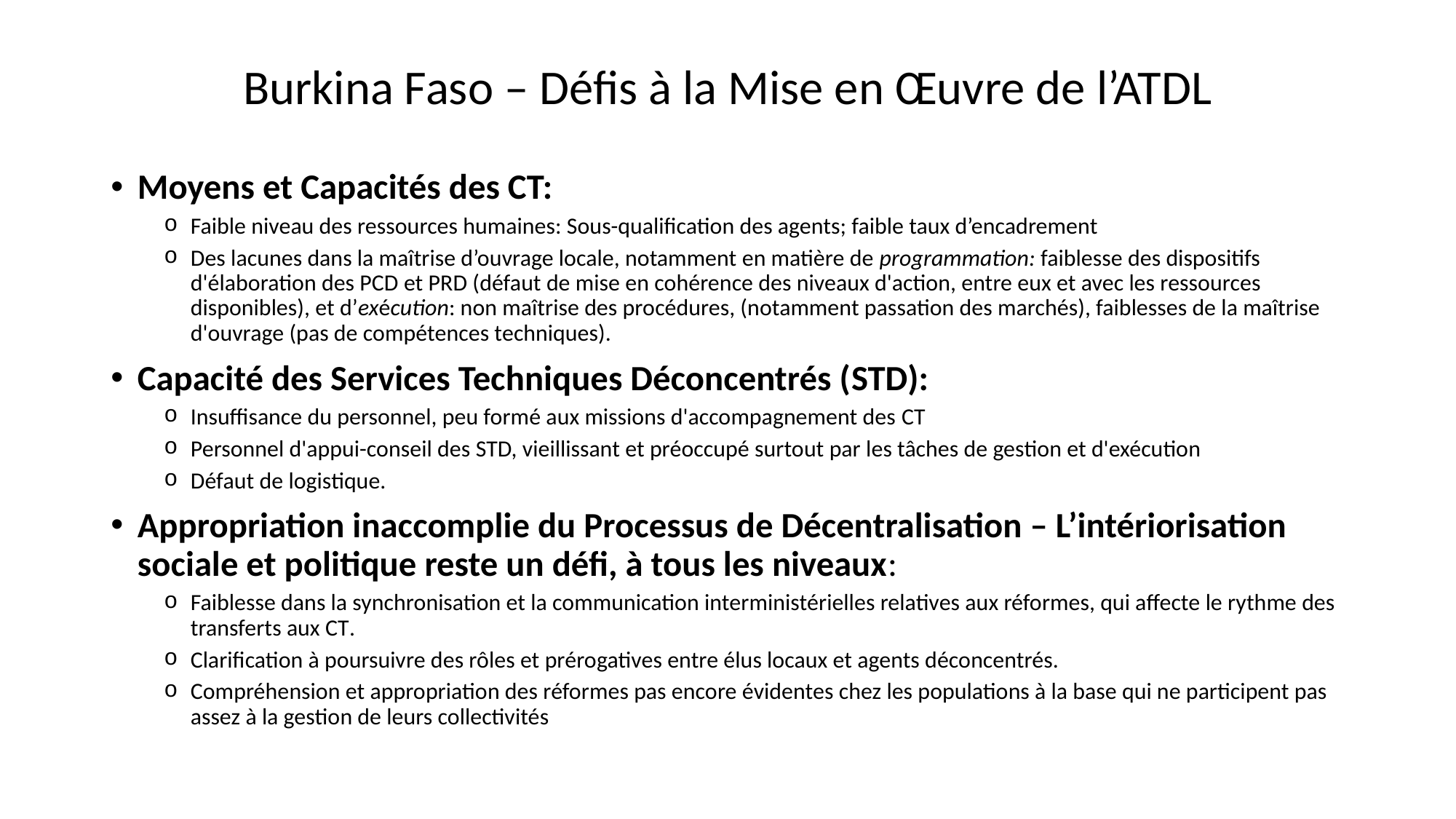

# Burkina Faso – Défis à la Mise en Œuvre de l’ATDL
Moyens et Capacités des CT:
Faible niveau des ressources humaines: Sous-qualification des agents; faible taux d’encadrement
Des lacunes dans la maîtrise d’ouvrage locale, notamment en matière de programmation: faiblesse des dispositifs d'élaboration des PCD et PRD (défaut de mise en cohérence des niveaux d'action, entre eux et avec les ressources disponibles), et d’exécution: non maîtrise des procédures, (notamment passation des marchés), faiblesses de la maîtrise d'ouvrage (pas de compétences techniques).
Capacité des Services Techniques Déconcentrés (Std):
Insuffisance du personnel, peu formé aux missions d'accompagnement des Ct
Personnel d'appui-conseil des Std, vieillissant et préoccupé surtout par les tâches de gestion et d'exécution
Défaut de logistique.
Appropriation inaccomplie du Processus de Décentralisation – L’intériorisation sociale et politique reste un défi, à tous les niveaux:
Faiblesse dans la synchronisation et la communication interministérielles relatives aux réformes, qui affecte le rythme des transferts aux Ct.
Clarification à poursuivre des rôles et prérogatives entre élus locaux et agents déconcentrés.
Compréhension et appropriation des réformes pas encore évidentes chez les populations à la base qui ne participent pas assez à la gestion de leurs collectivités